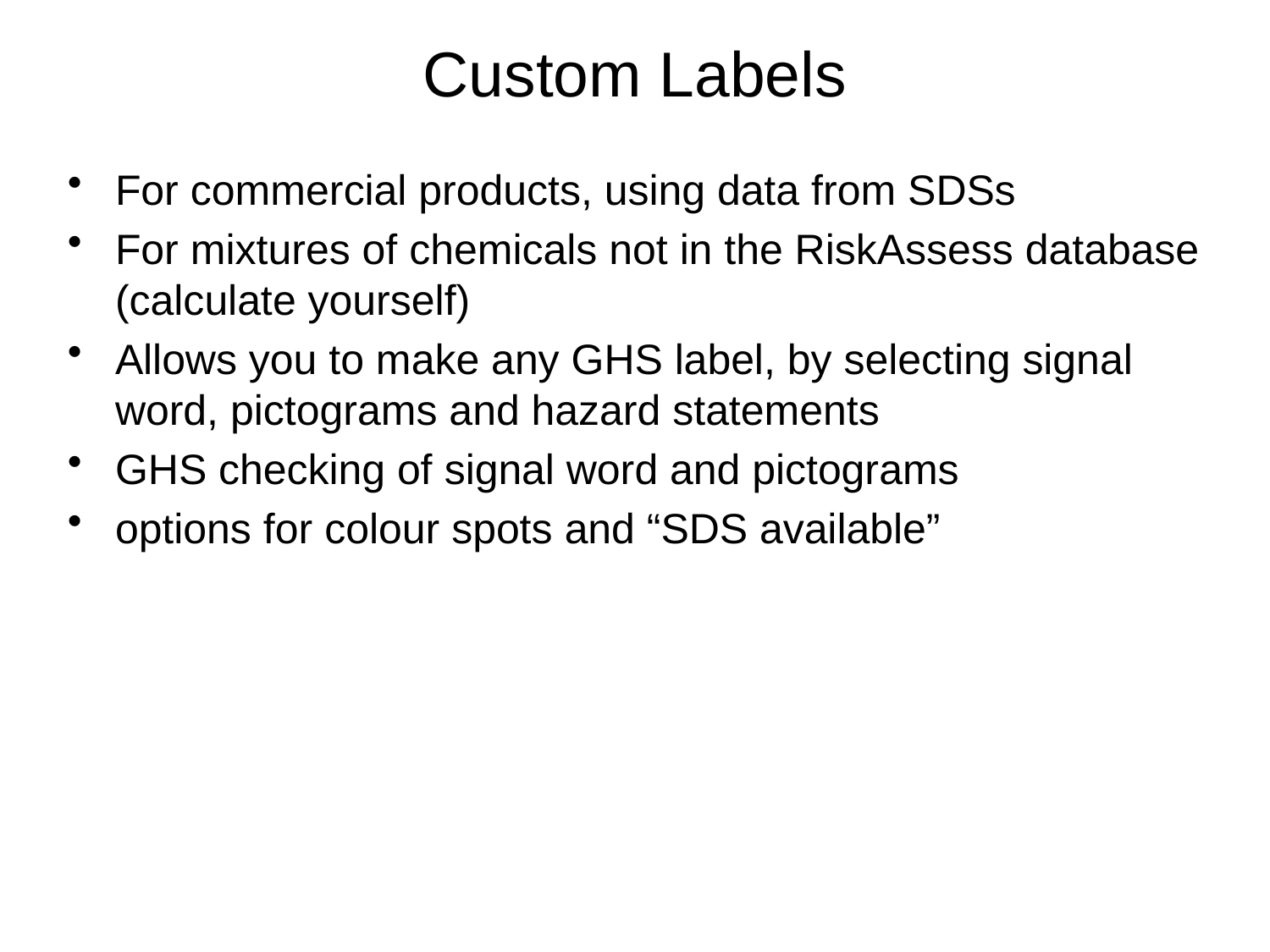

# Custom Labels
For commercial products, using data from SDSs
For mixtures of chemicals not in the RiskAssess database (calculate yourself)
Allows you to make any GHS label, by selecting signal word, pictograms and hazard statements
GHS checking of signal word and pictograms
options for colour spots and “SDS available”